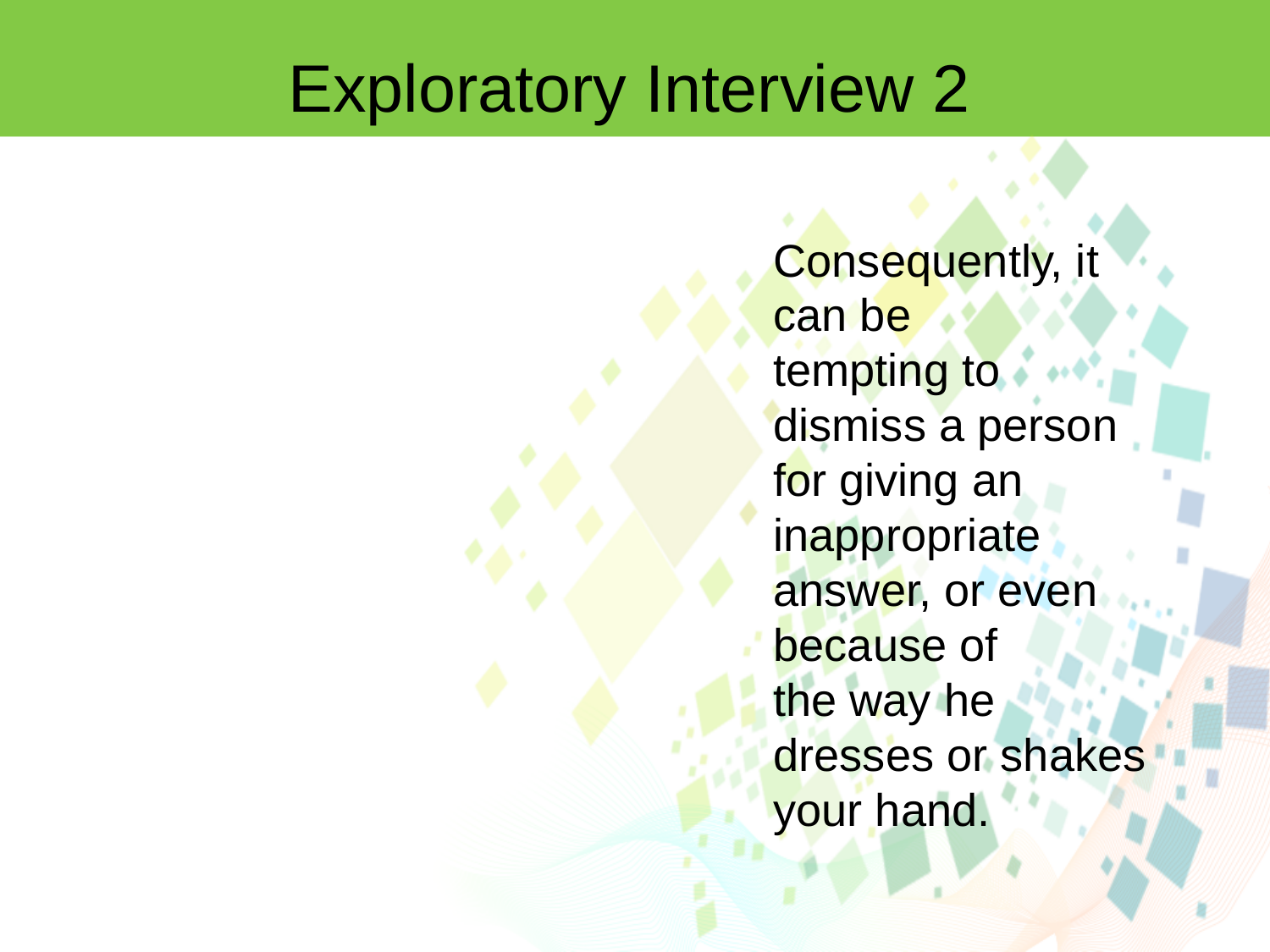

Exploratory Interview 2
Consequently, it can be
tempting to dismiss a person for giving an inappropriate answer, or even because of
the way he dresses or shakes your hand.